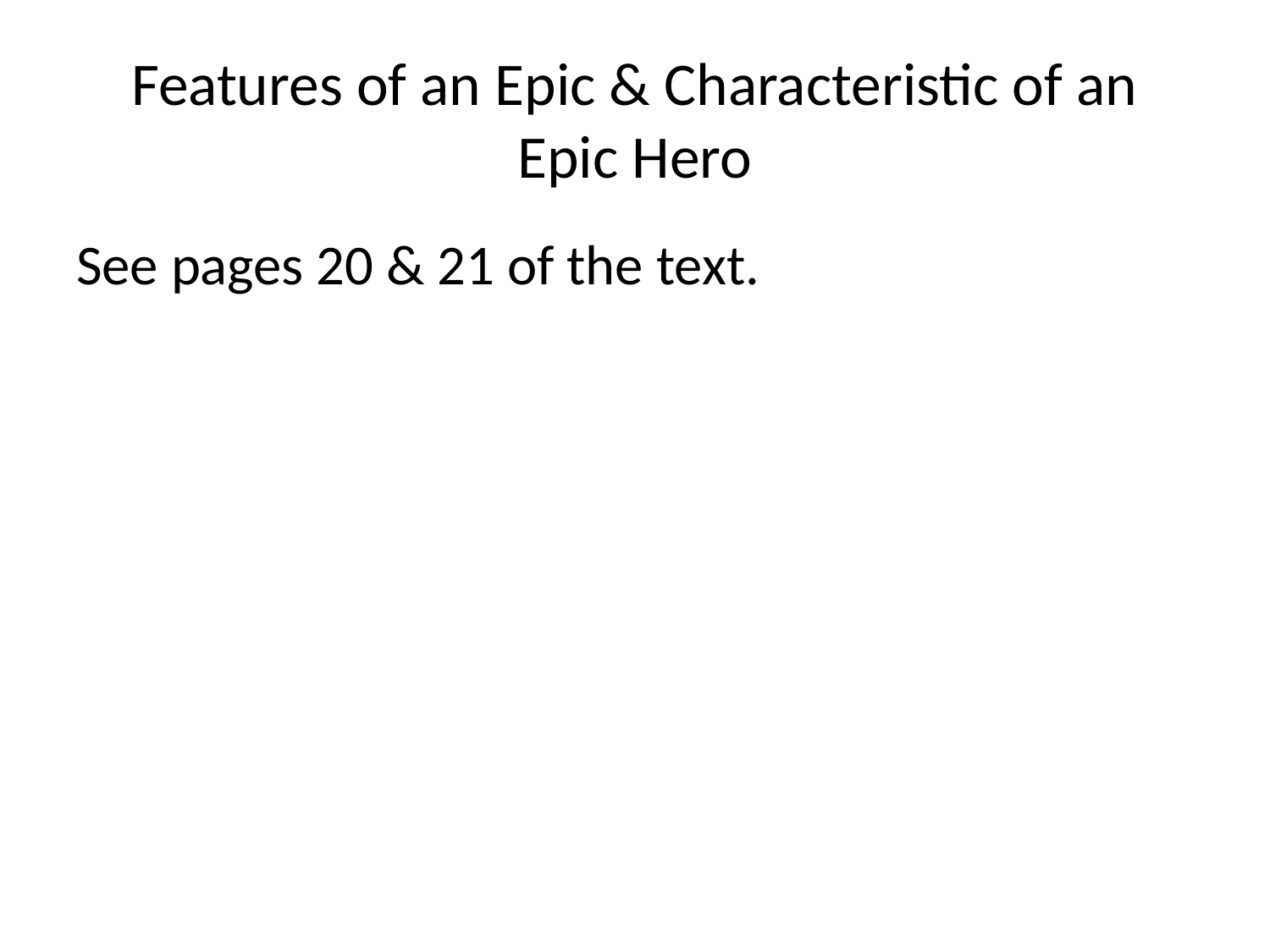

# Features of an Epic & Characteristic of an Epic Hero
See pages 20 & 21 of the text.